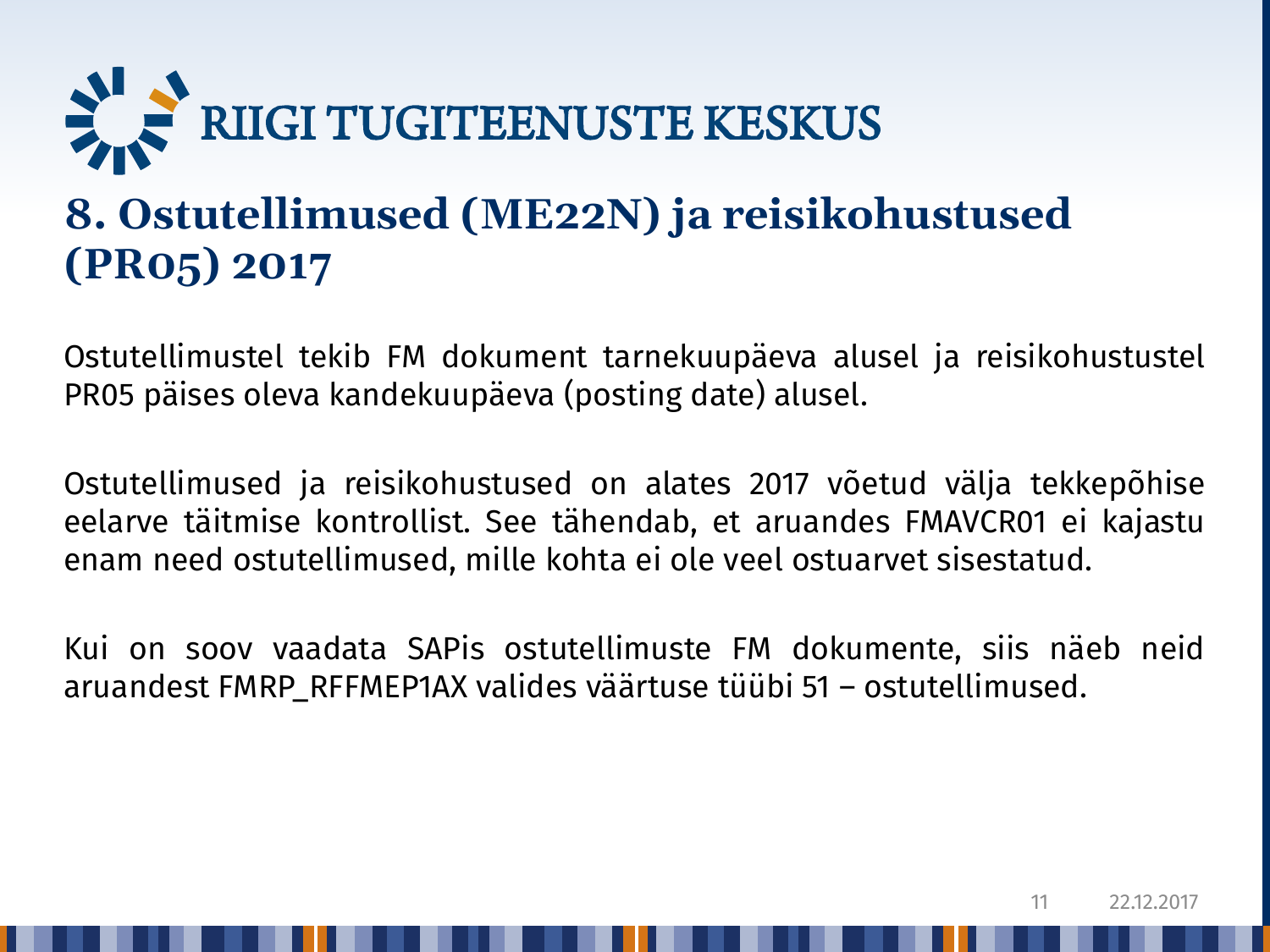

# 8. Ostutellimused (ME22N) ja reisikohustused (PR05) 2017
Ostutellimustel tekib FM dokument tarnekuupäeva alusel ja reisikohustustel PR05 päises oleva kandekuupäeva (posting date) alusel.

Ostutellimused ja reisikohustused on alates 2017 võetud välja tekkepõhise eelarve täitmise kontrollist. See tähendab, et aruandes FMAVCR01 ei kajastu enam need ostutellimused, mille kohta ei ole veel ostuarvet sisestatud.

Kui on soov vaadata SAPis ostutellimuste FM dokumente, siis näeb neid aruandest FMRP_RFFMEP1AX valides väärtuse tüübi 51 – ostutellimused.
11
22.12.2017